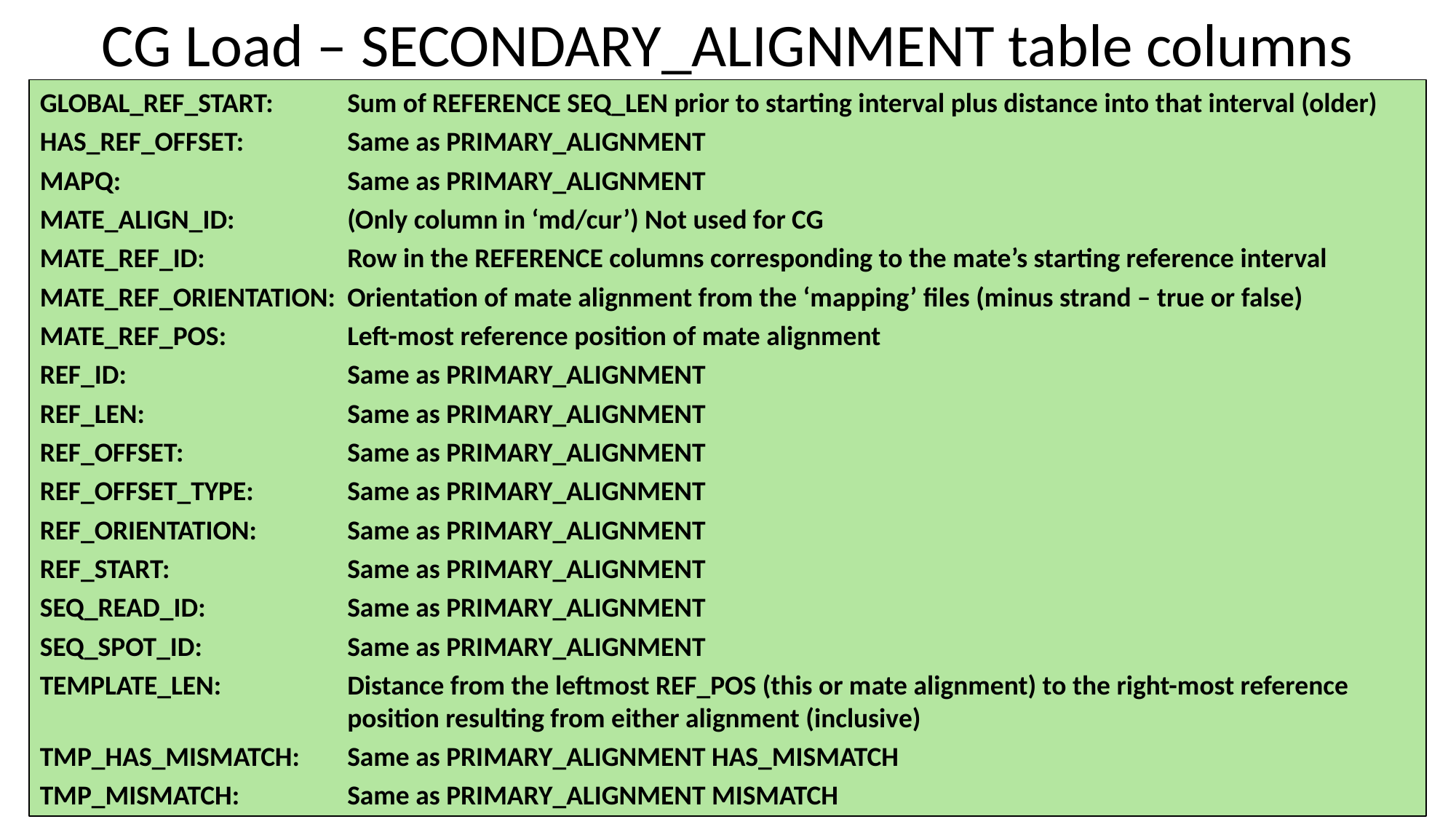

CG Load – SECONDARY_ALIGNMENT table columns
GLOBAL_REF_START:	Sum of REFERENCE SEQ_LEN prior to starting interval plus distance into that interval (older)
HAS_REF_OFFSET:	Same as PRIMARY_ALIGNMENT
MAPQ:	Same as PRIMARY_ALIGNMENT
MATE_ALIGN_ID:	(Only column in ‘md/cur’) Not used for CG
MATE_REF_ID:	Row in the REFERENCE columns corresponding to the mate’s starting reference interval
MATE_REF_ORIENTATION:	Orientation of mate alignment from the ‘mapping’ files (minus strand – true or false)
MATE_REF_POS:	Left-most reference position of mate alignment
REF_ID:	Same as PRIMARY_ALIGNMENT
REF_LEN:	Same as PRIMARY_ALIGNMENT
REF_OFFSET:	Same as PRIMARY_ALIGNMENT
REF_OFFSET_TYPE:	Same as PRIMARY_ALIGNMENT
REF_ORIENTATION:	Same as PRIMARY_ALIGNMENT
REF_START:	Same as PRIMARY_ALIGNMENT
SEQ_READ_ID:	Same as PRIMARY_ALIGNMENT
SEQ_SPOT_ID:	Same as PRIMARY_ALIGNMENT
TEMPLATE_LEN:	Distance from the leftmost REF_POS (this or mate alignment) to the right-most reference position resulting from either alignment (inclusive)
TMP_HAS_MISMATCH:	Same as PRIMARY_ALIGNMENT HAS_MISMATCH
TMP_MISMATCH:	Same as PRIMARY_ALIGNMENT MISMATCH